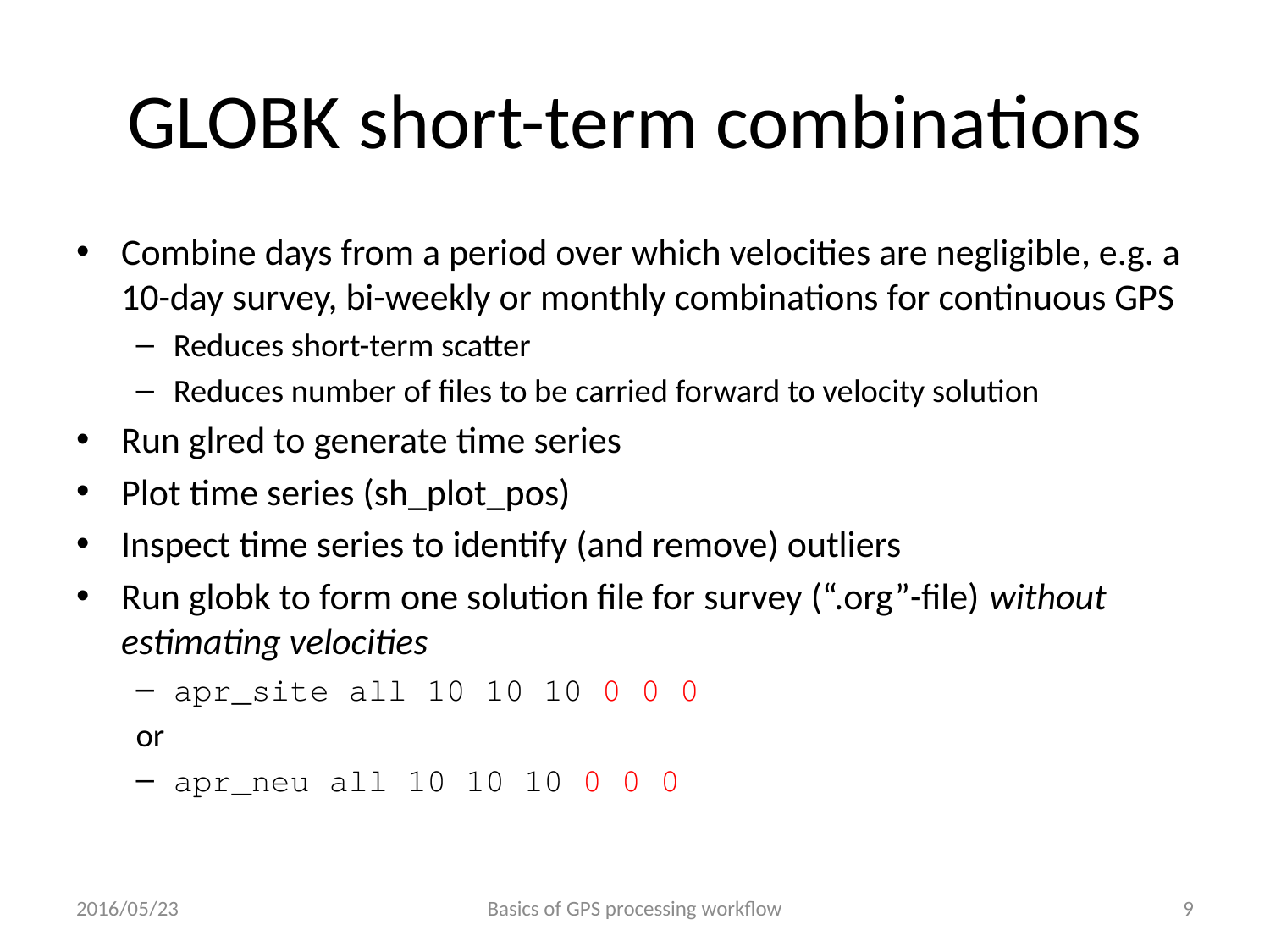

# GLOBK short-term combinations
Combine days from a period over which velocities are negligible, e.g. a 10-day survey, bi-weekly or monthly combinations for continuous GPS
Reduces short-term scatter
Reduces number of files to be carried forward to velocity solution
Run glred to generate time series
Plot time series (sh_plot_pos)
Inspect time series to identify (and remove) outliers
Run globk to form one solution file for survey (“.org”-file) without estimating velocities
apr_site all 10 10 10 0 0 0
or
apr_neu all 10 10 10 0 0 0
2016/05/23
Basics of GPS processing workflow
9